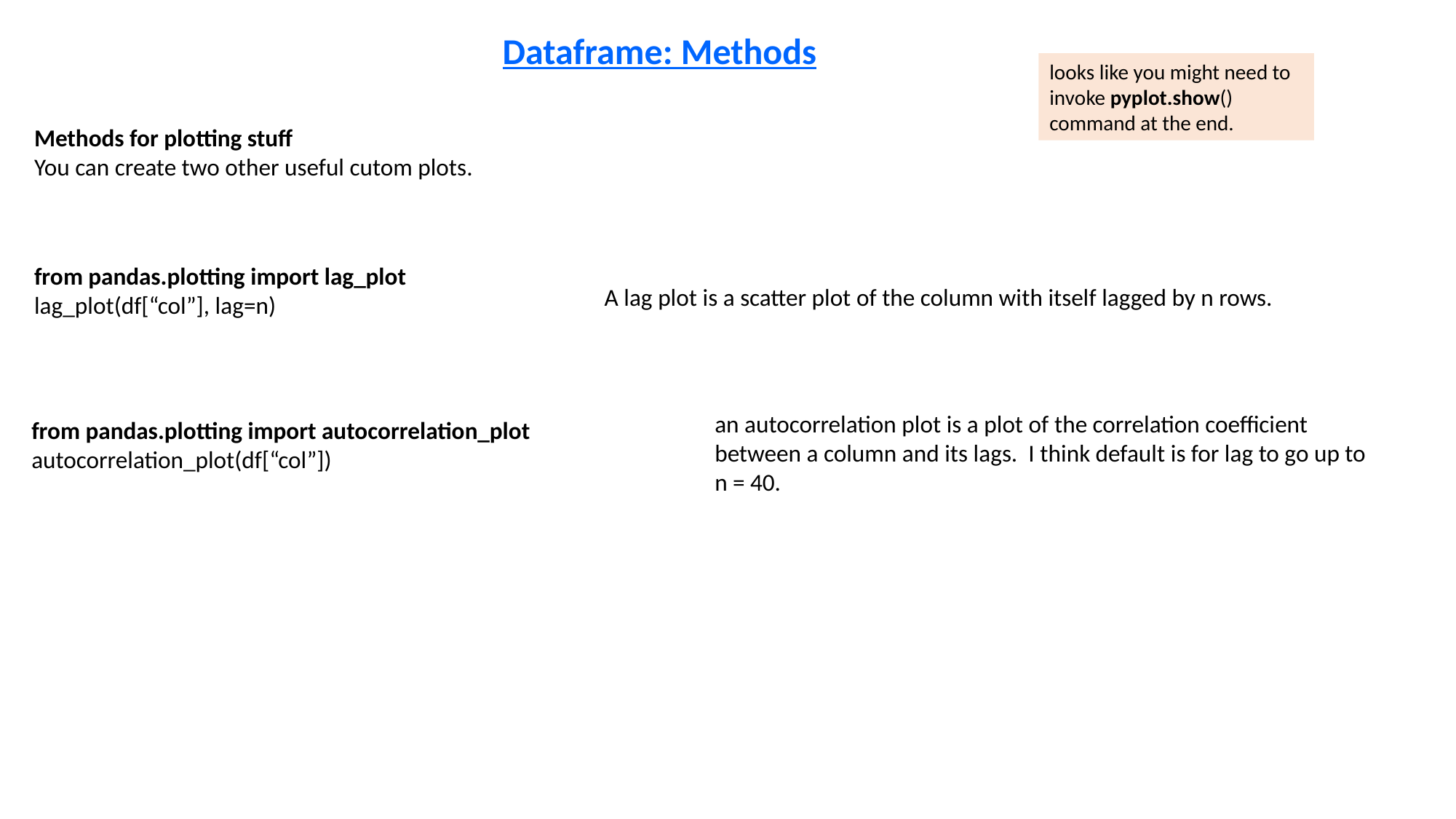

Dataframe: Methods
looks like you might need to invoke pyplot.show() command at the end.
Methods for plotting stuff
You can create two other useful cutom plots.
from pandas.plotting import lag_plot
lag_plot(df[“col”], lag=n)
A lag plot is a scatter plot of the column with itself lagged by n rows.
an autocorrelation plot is a plot of the correlation coefficient between a column and its lags.  I think default is for lag to go up to n = 40.
from pandas.plotting import autocorrelation_plot
autocorrelation_plot(df[“col”])